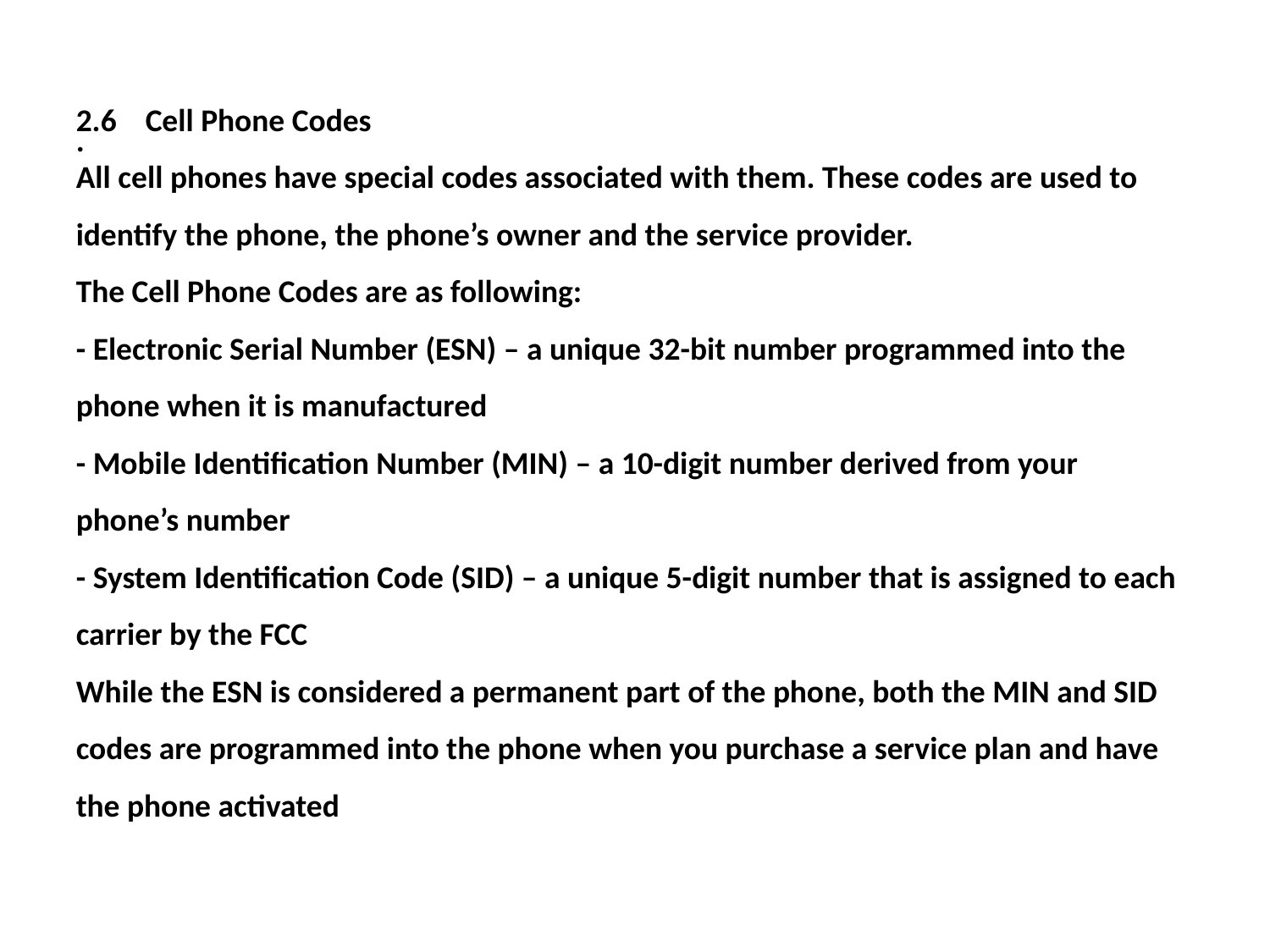

2.6    Cell Phone Codes
All cell phones have special codes associated with them. These codes are used to identify the phone, the phone’s owner and the service provider.
The Cell Phone Codes are as following:
- Electronic Serial Number (ESN) – a unique 32-bit number programmed into the phone when it is manufactured
- Mobile Identification Number (MIN) – a 10-digit number derived from your phone’s number
- System Identification Code (SID) – a unique 5-digit number that is assigned to each carrier by the FCC
While the ESN is considered a permanent part of the phone, both the MIN and SID codes are programmed into the phone when you purchase a service plan and have the phone activated
.